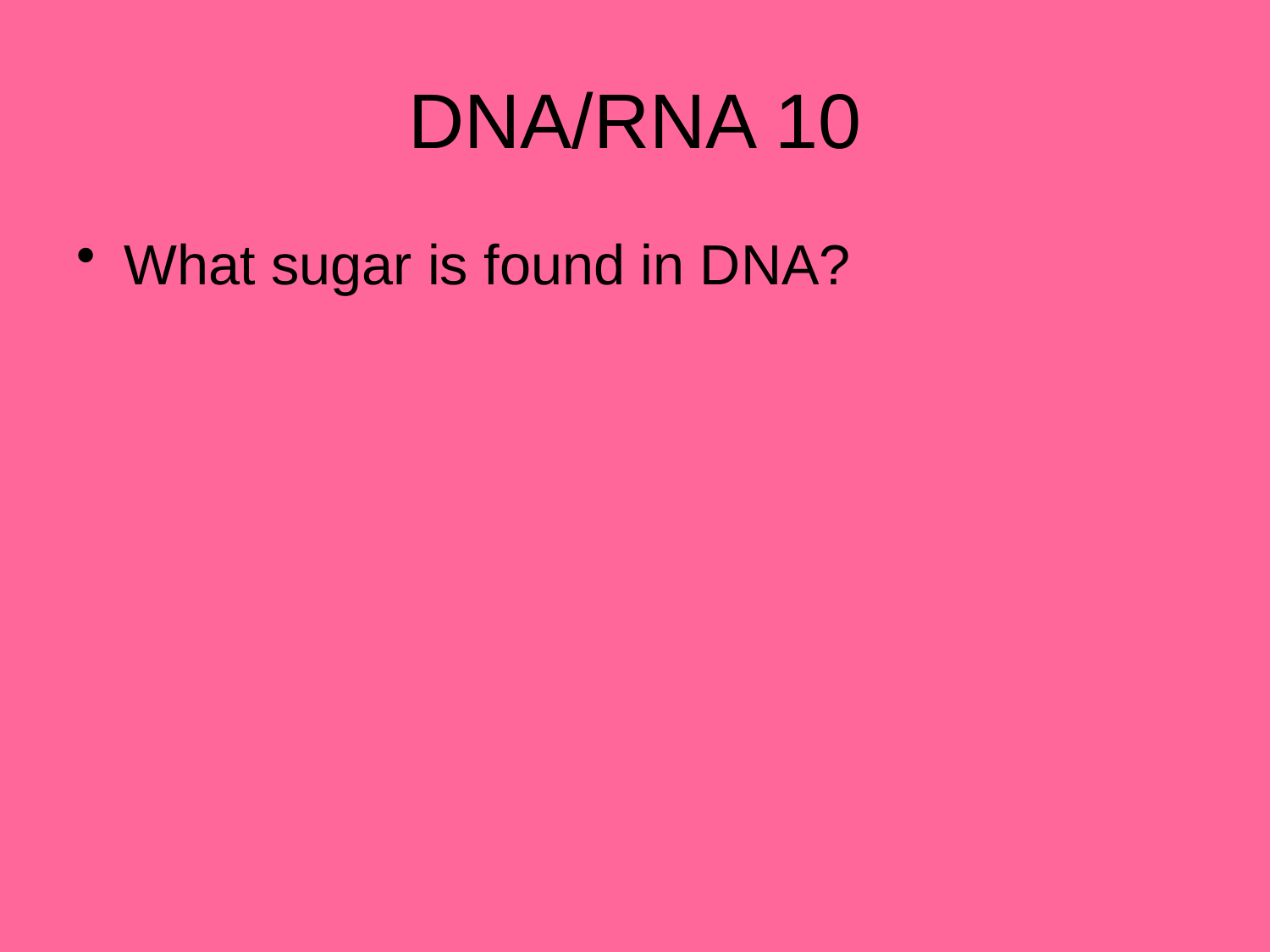

# DNA/RNA 10
What sugar is found in DNA?